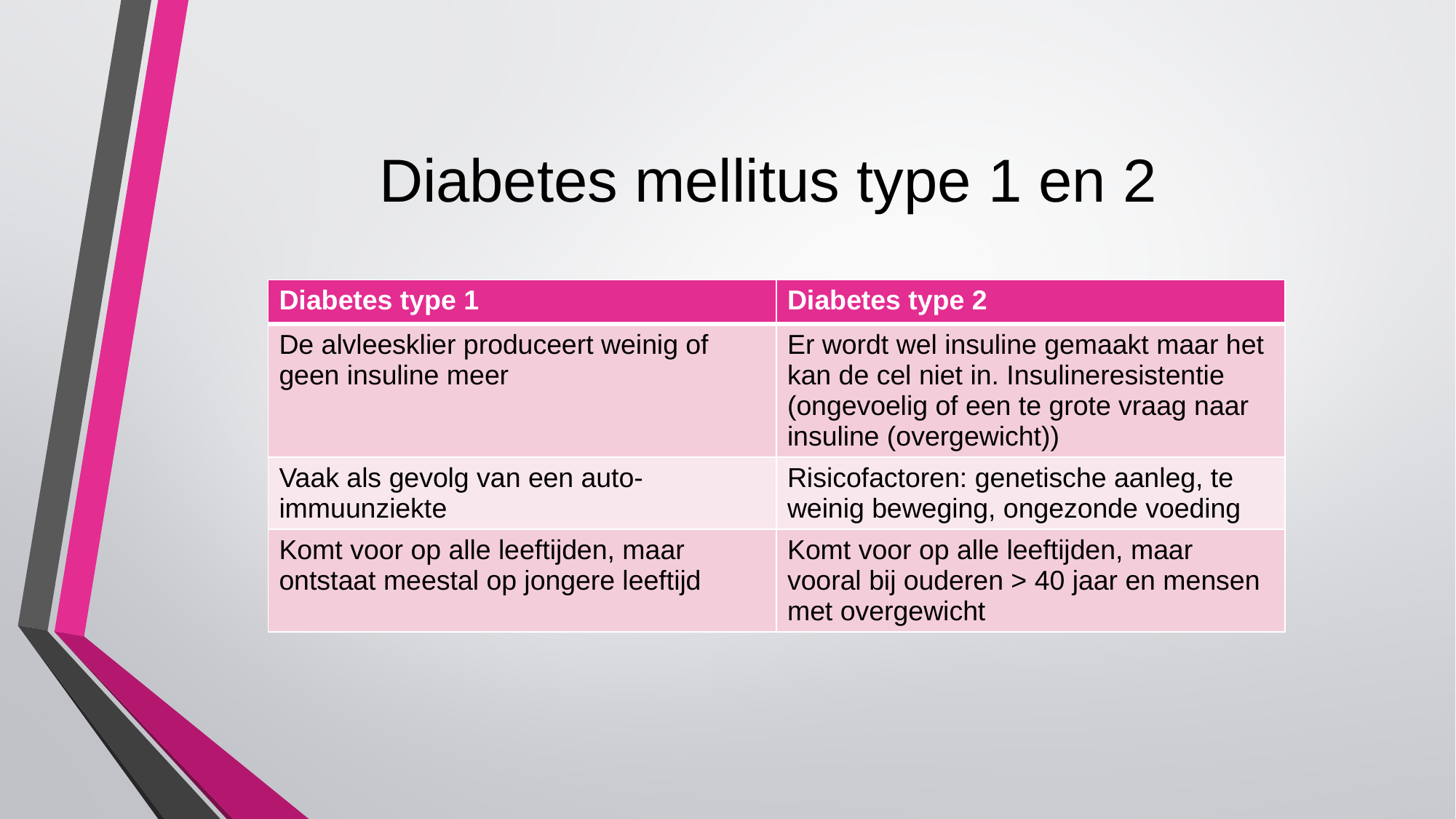

# Diabetes mellitus type 1 en 2
| Diabetes type 1 | Diabetes type 2 |
| --- | --- |
| De alvleesklier produceert weinig of geen insuline meer | Er wordt wel insuline gemaakt maar het kan de cel niet in. Insulineresistentie (ongevoelig of een te grote vraag naar insuline (overgewicht)) |
| Vaak als gevolg van een auto-immuunziekte | Risicofactoren: genetische aanleg, te weinig beweging, ongezonde voeding |
| Komt voor op alle leeftijden, maar ontstaat meestal op jongere leeftijd | Komt voor op alle leeftijden, maar vooral bij ouderen > 40 jaar en mensen met overgewicht |